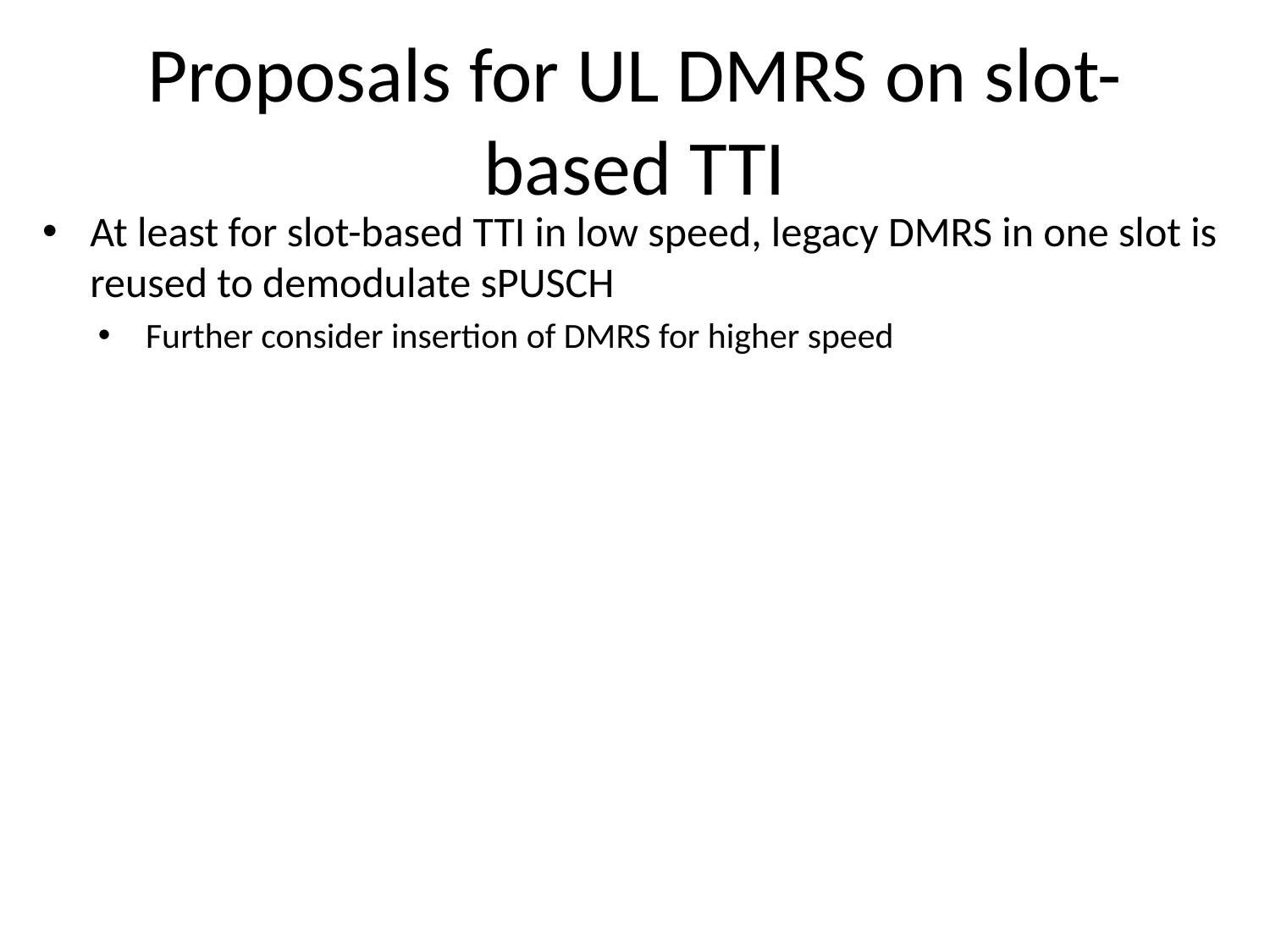

# Proposals for UL DMRS on slot-based TTI
At least for slot-based TTI in low speed, legacy DMRS in one slot is reused to demodulate sPUSCH
Further consider insertion of DMRS for higher speed